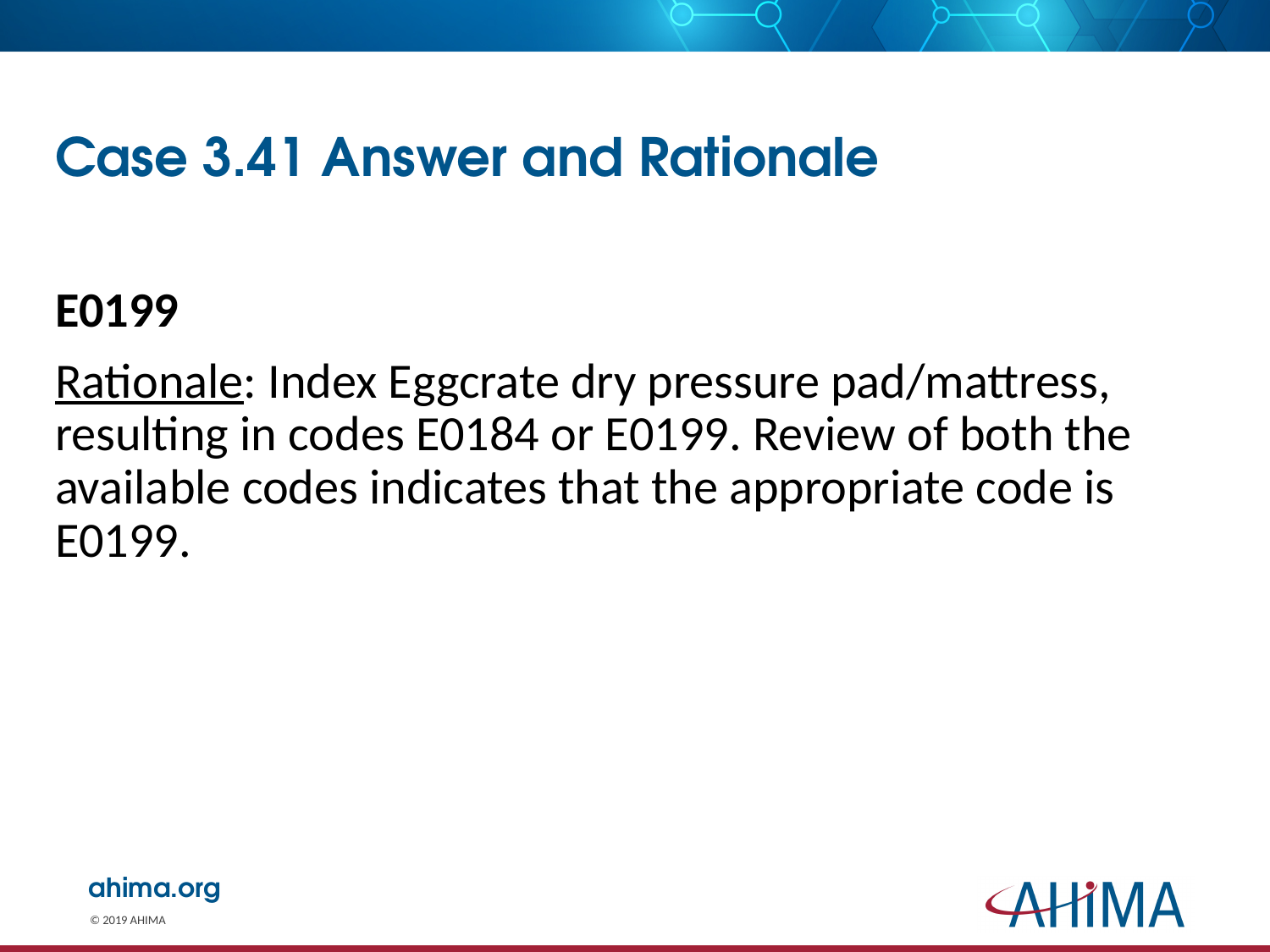

# Case 3.41 Answer and Rationale

E0199
Rationale: Index Eggcrate dry pressure pad/mattress, resulting in codes E0184 or E0199. Review of both the available codes indicates that the appropriate code is E0199.